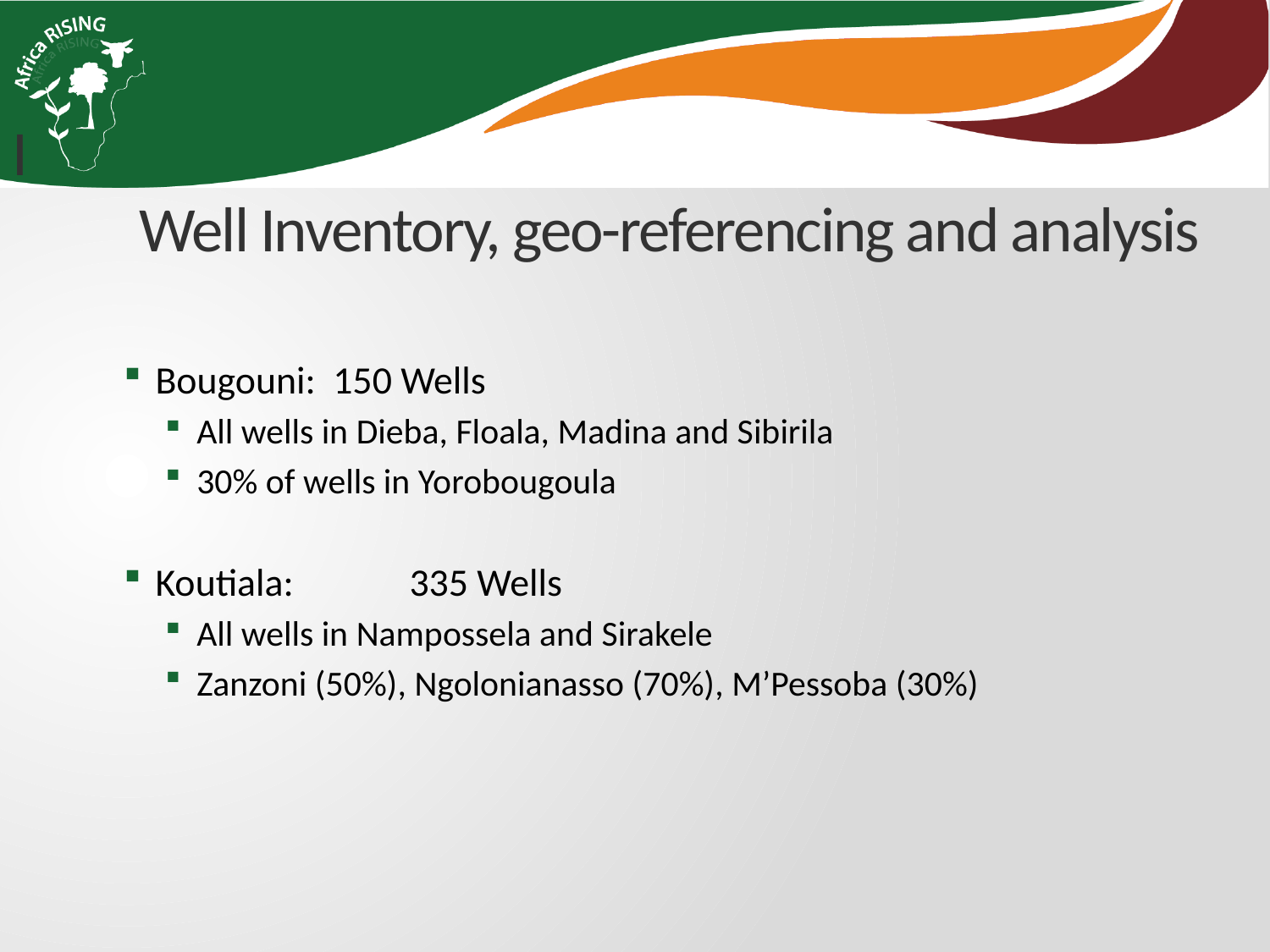

# I Well Inventory, geo-referencing and analysis
Bougouni:  150 Wells
All wells in Dieba, Floala, Madina and Sibirila
30% of wells in Yorobougoula

Koutiala: 	335 Wells
All wells in Nampossela and Sirakele
Zanzoni (50%), Ngolonianasso (70%), M’Pessoba (30%)